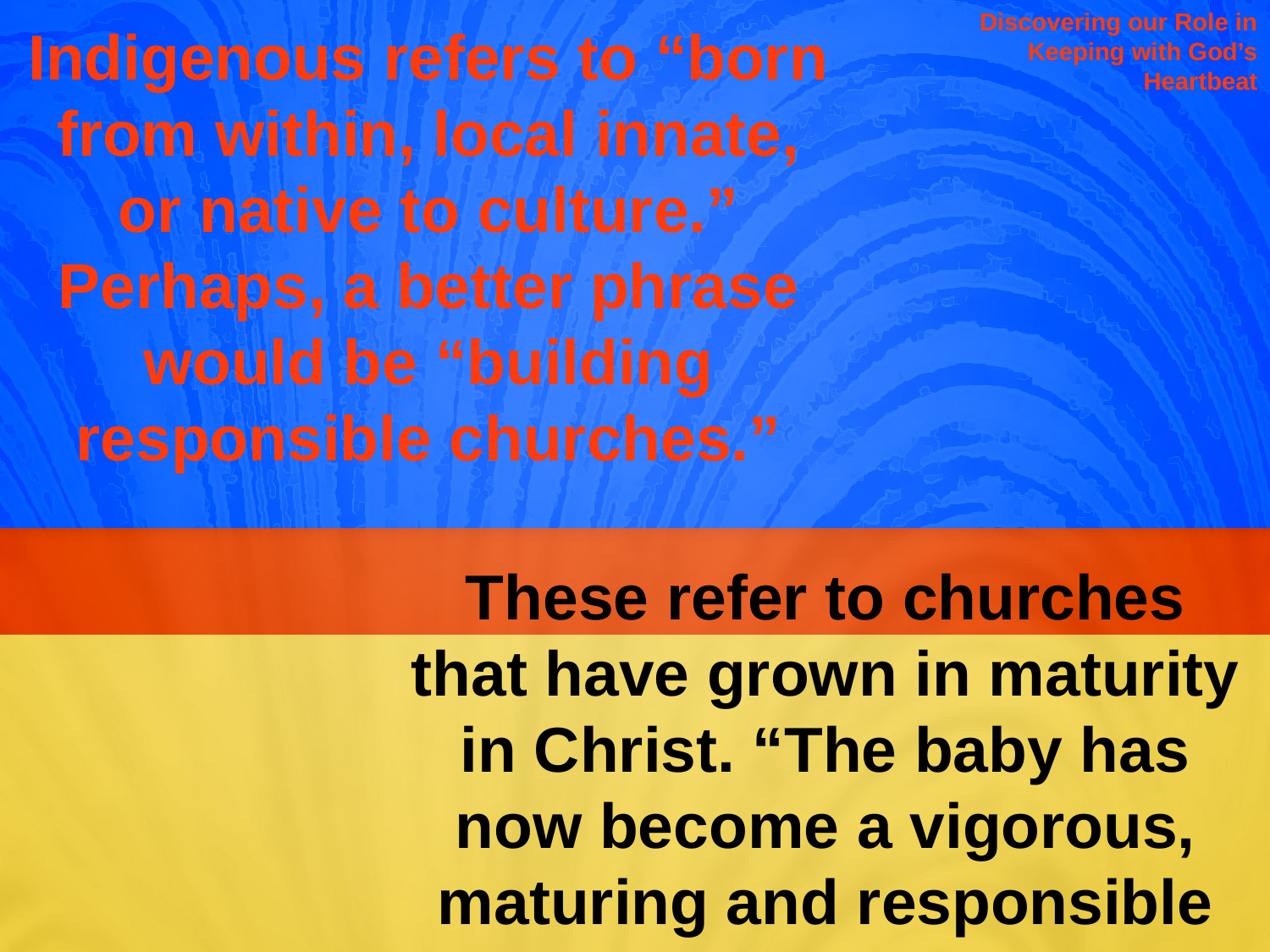

Discovering our Role in Keeping with God’s Heartbeat
Indigenous refers to “born from within, local innate, or native to culture.” Perhaps, a better phrase would be “building responsible churches.”
These refer to churches that have grown in maturity in Christ. “The baby has now become a vigorous, maturing and responsible adult.” (Engel 2000, 20)